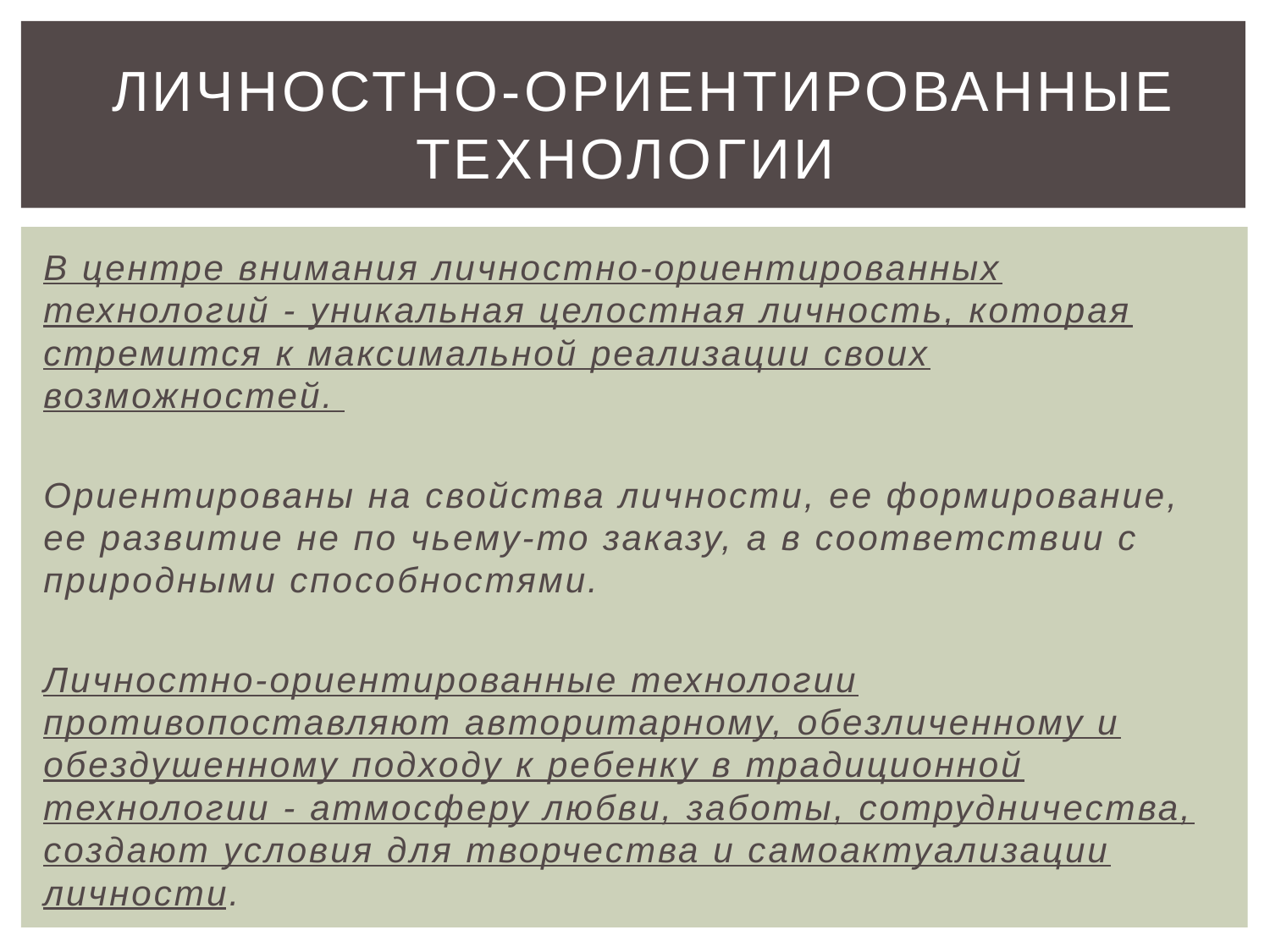

# Личностно-ориентированные технологии
В центре внимания личностно-ориентированных технологий - уникальная целостная личность, которая стремится к максимальной реализации своих возможностей.

Ориентированы на свойства личности, ее формирование, ее развитие не по чьему-то заказу, а в соответствии с природными способностями.

Личностно-ориентированные технологии противопоставляют авторитарному, обезличенному и обездушенному подходу к ребенку в традиционной технологии - атмосферу любви, заботы, сотрудничества, создают условия для творчества и самоактуализации личности.